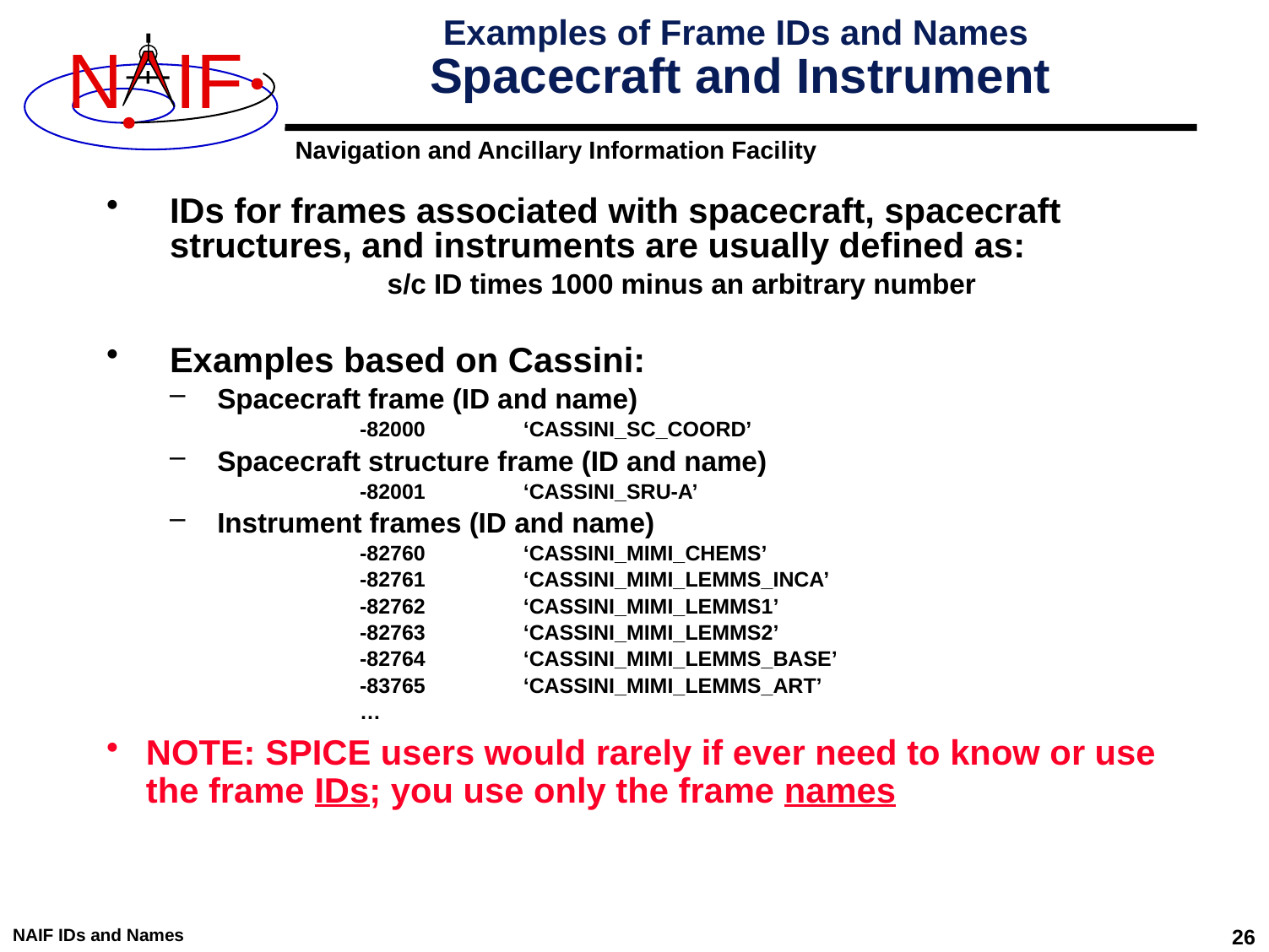

# Examples of Frame IDs and Names Spacecraft and Instrument
IDs for frames associated with spacecraft, spacecraft structures, and instruments are usually defined as:
s/c ID times 1000 minus an arbitrary number

Examples based on Cassini:
Spacecraft frame (ID and name)
-82000	‘CASSINI_SC_COORD’
Spacecraft structure frame (ID and name)
-82001	‘CASSINI_SRU-A’
Instrument frames (ID and name)
-82760	‘CASSINI_MIMI_CHEMS’
-82761	‘CASSINI_MIMI_LEMMS_INCA’
-82762	‘CASSINI_MIMI_LEMMS1’
-82763	‘CASSINI_MIMI_LEMMS2’
-82764	‘CASSINI_MIMI_LEMMS_BASE’
-83765	‘CASSINI_MIMI_LEMMS_ART’
…
NOTE: SPICE users would rarely if ever need to know or use the frame IDs; you use only the frame names

NAIF IDs and Names
26